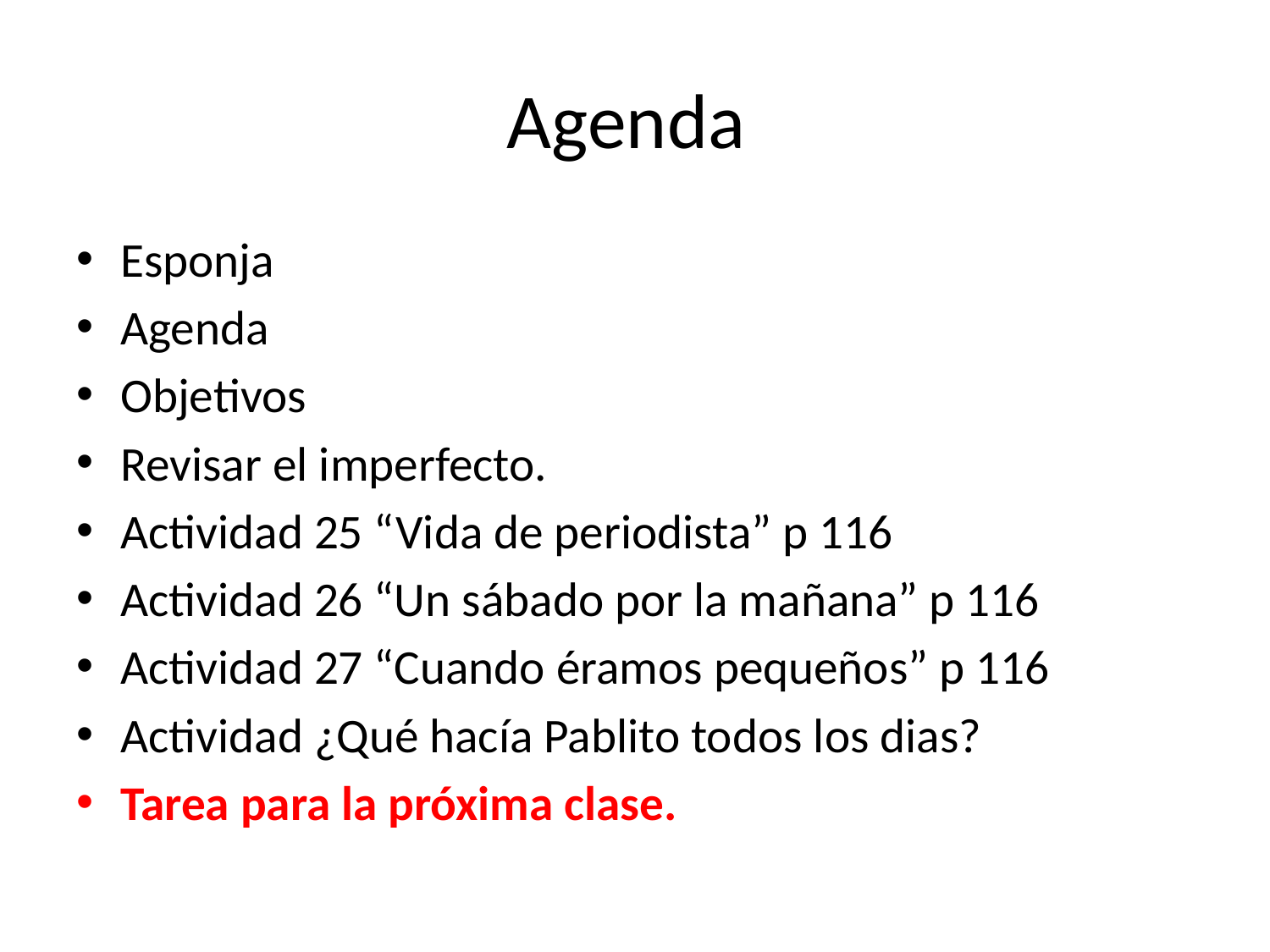

# Agenda
Esponja
Agenda
Objetivos
Revisar el imperfecto.
Actividad 25 “Vida de periodista” p 116
Actividad 26 “Un sábado por la mañana” p 116
Actividad 27 “Cuando éramos pequeños” p 116
Actividad ¿Qué hacía Pablito todos los dias?
Tarea para la próxima clase.